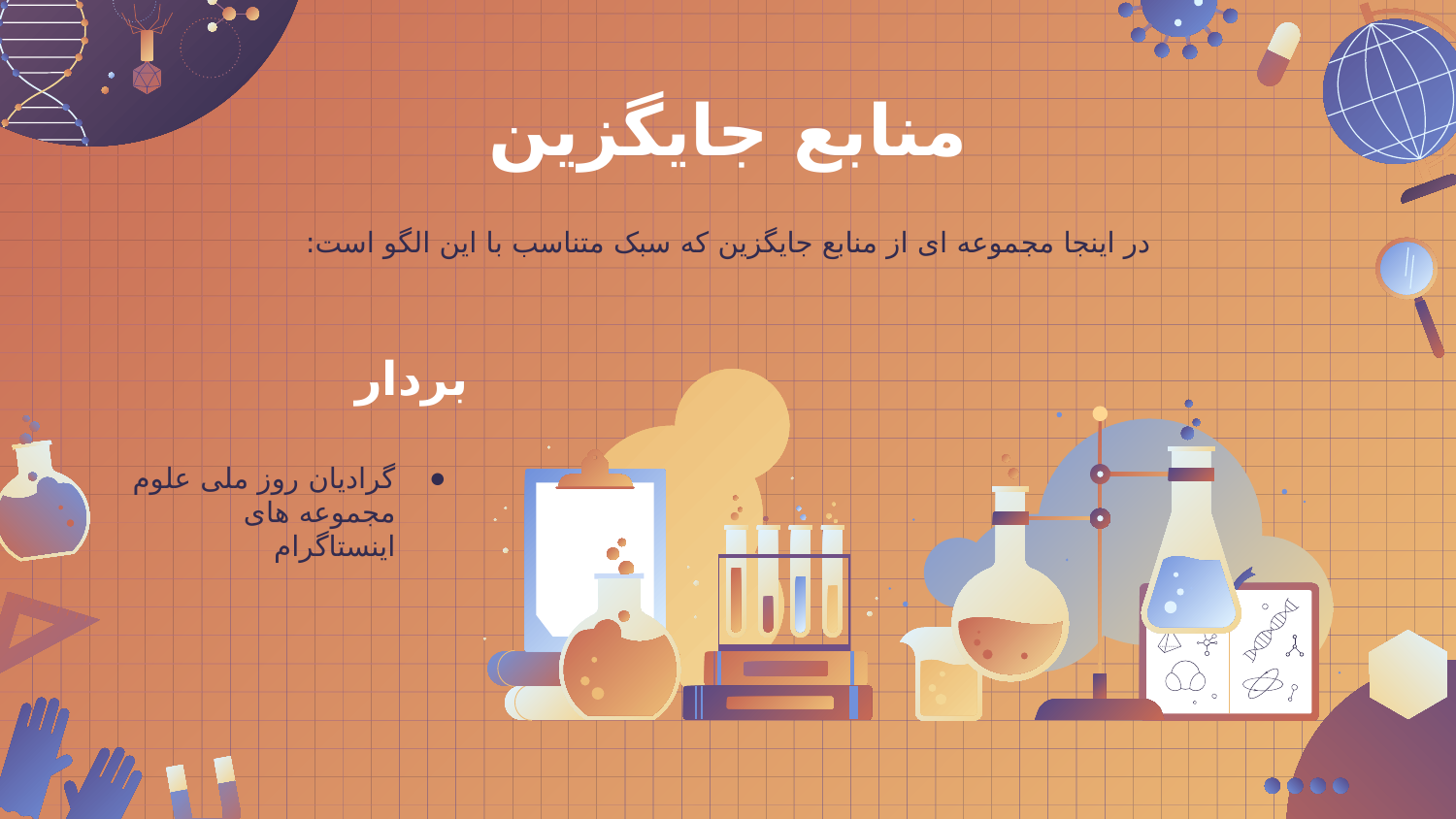

# منابع جایگزین
در اینجا مجموعه ای از منابع جایگزین که سبک متناسب با این الگو است:
بردار

گرادیان روز ملی علوم مجموعه های اینستاگرام